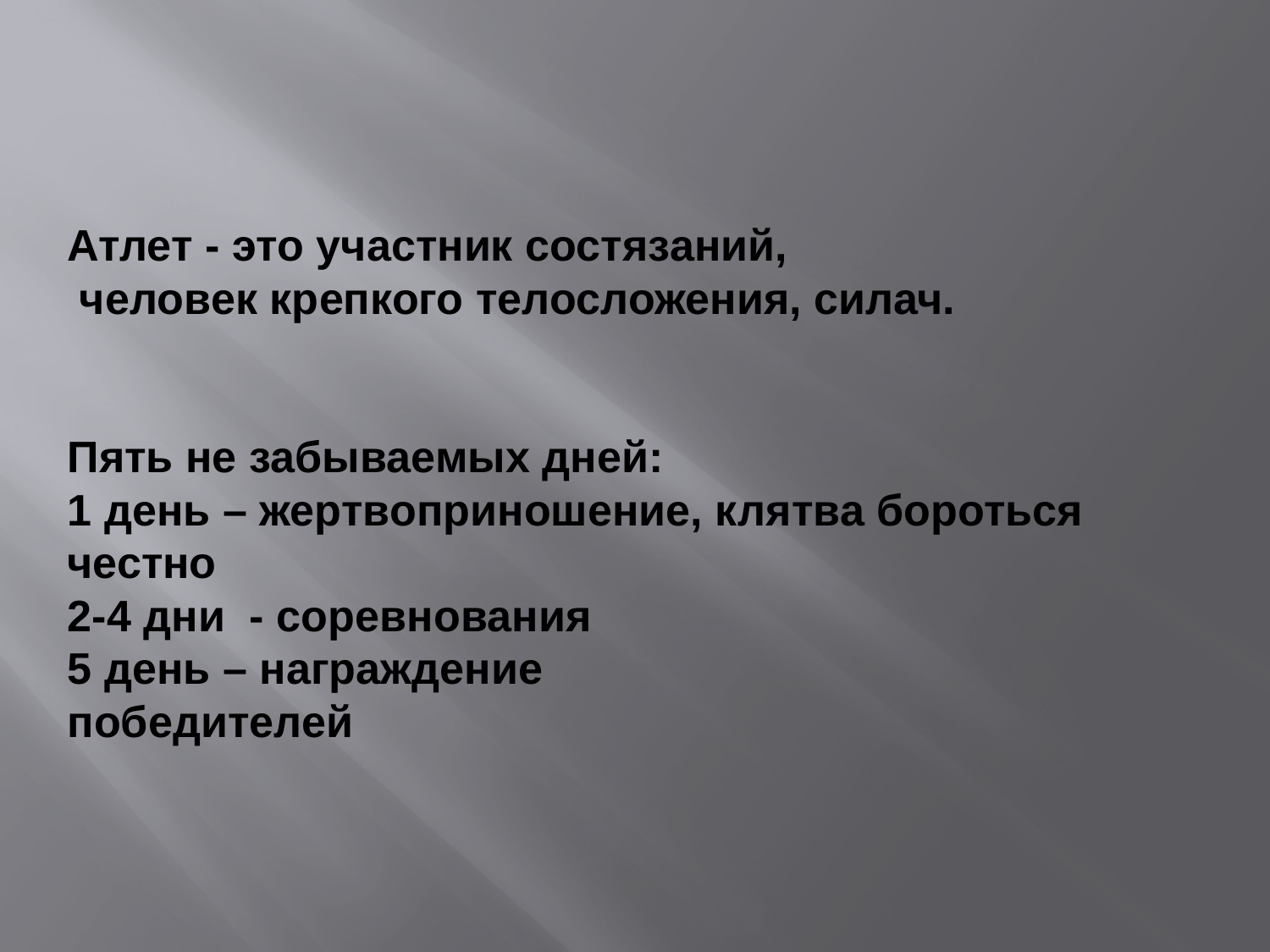

# Атлет - это участник состязаний, человек крепкого телосложения, силач. Пять не забываемых дней: 1 день – жертвоприношение, клятва бороться честно 2-4 дни  - соревнования 5 день – награждение победителей